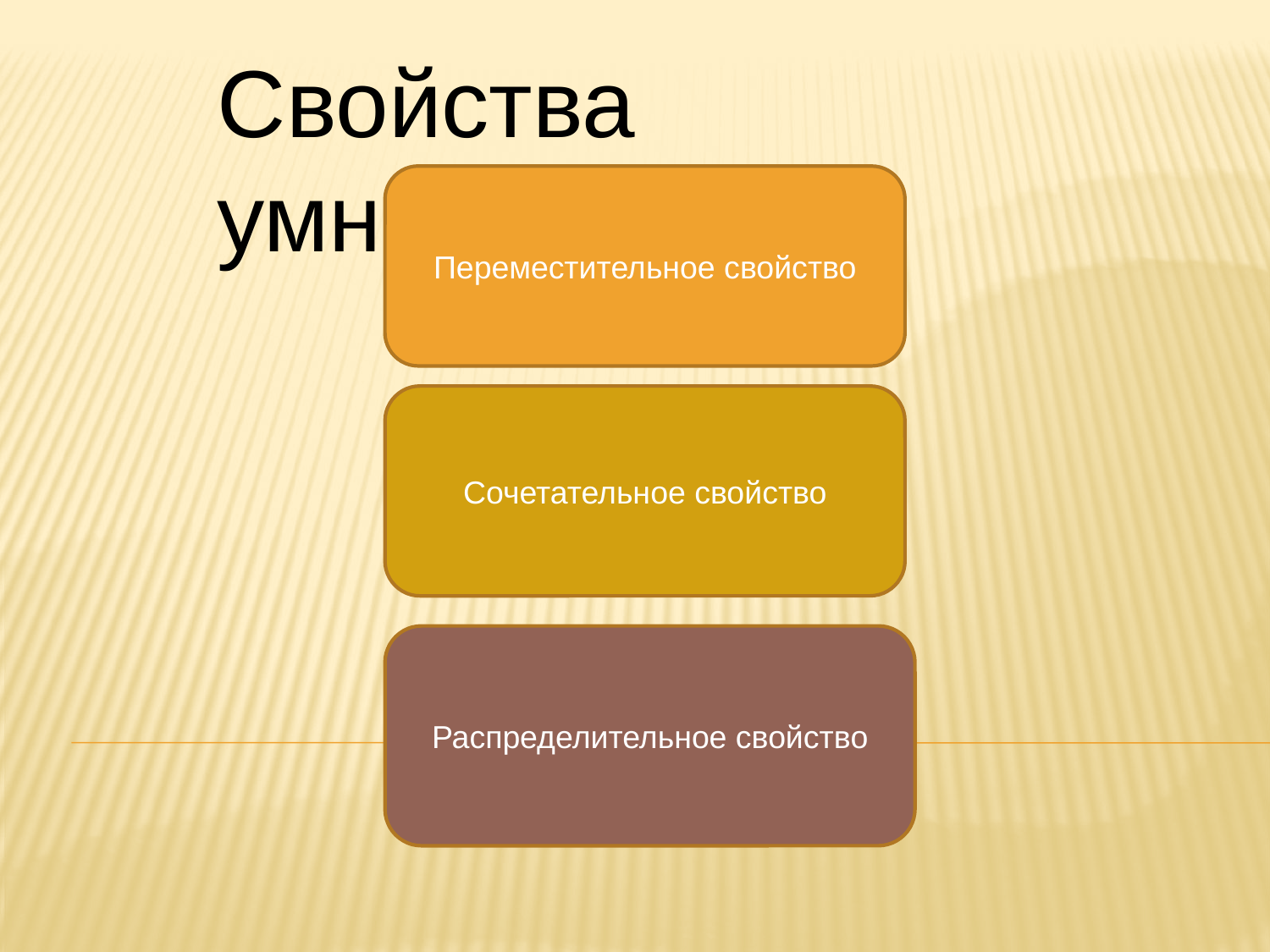

Свойства умножения
Переместительное свойство
Сочетательное свойство

Распределительное свойство
#